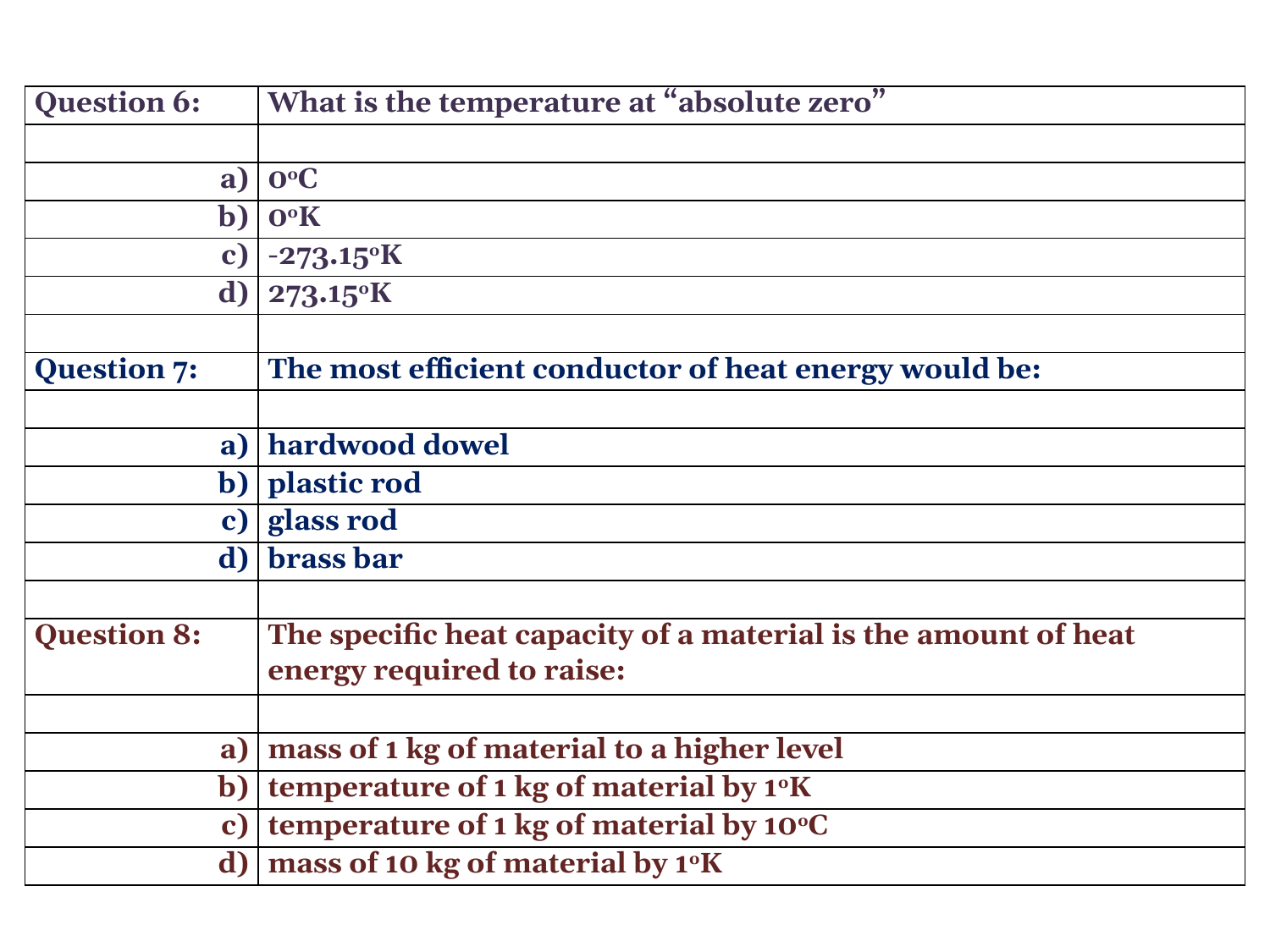

|  |
| --- |
| Question 6: | What is the temperature at “absolute zero” |
| --- | --- |
|  |  |
| a) | 0oC |
| b) | 0oK |
| c) | -273.15oK |
| d) | 273.15oK |
|  |  |
| Question 7: | The most efficient conductor of heat energy would be: |
|  |  |
| a) | hardwood dowel |
| b) | plastic rod |
| c) | glass rod |
| d) | brass bar |
|  |  |
| Question 8: | The specific heat capacity of a material is the amount of heat energy required to raise: |
|  |  |
| a) | mass of 1 kg of material to a higher level |
| b) | temperature of 1 kg of material by 1oK |
| c) | temperature of 1 kg of material by 10oC |
| d) | mass of 10 kg of material by 1oK |